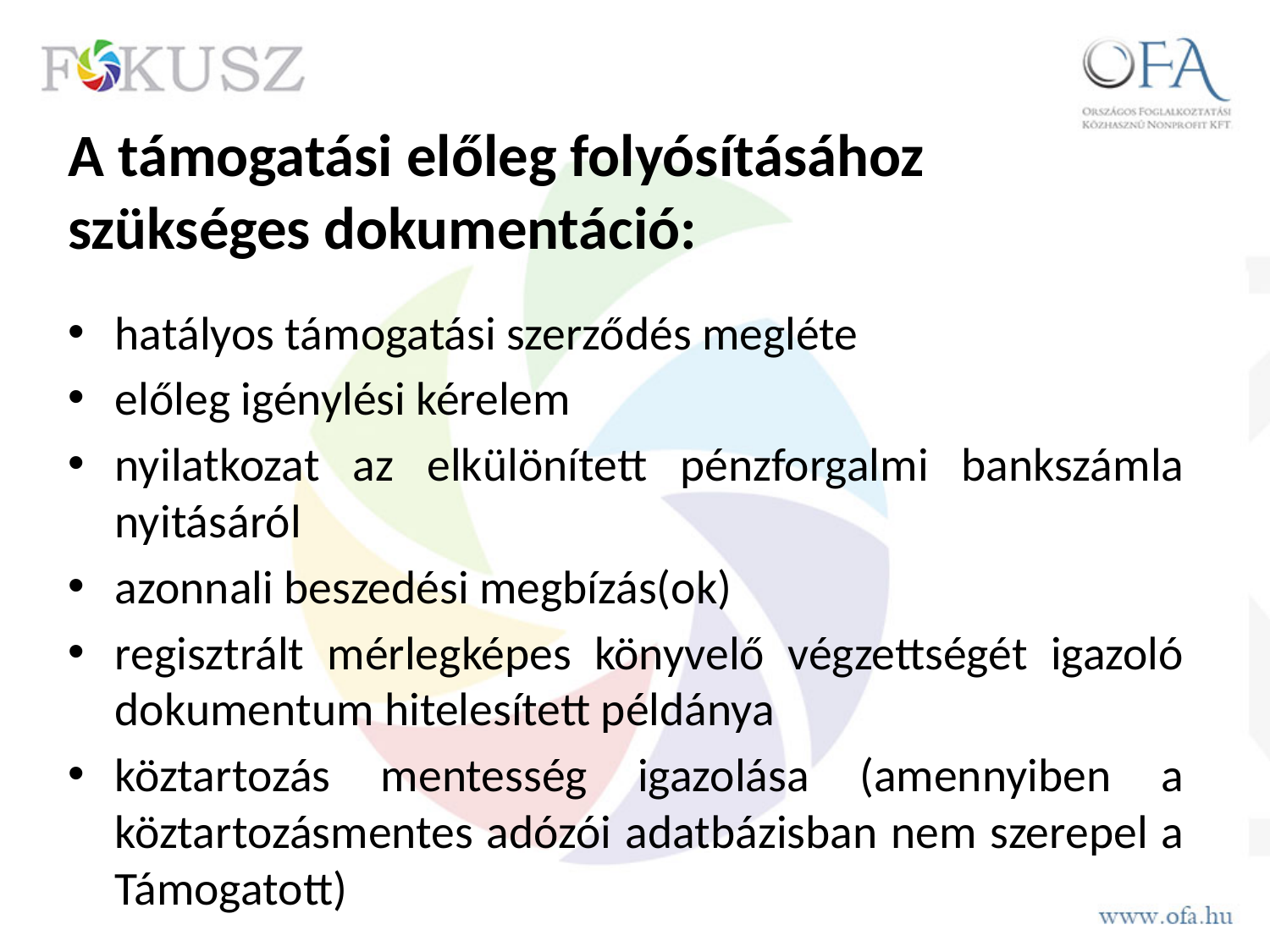

# A támogatási előleg folyósításához szükséges dokumentáció:
hatályos támogatási szerződés megléte
előleg igénylési kérelem
nyilatkozat az elkülönített pénzforgalmi bankszámla nyitásáról
azonnali beszedési megbízás(ok)
regisztrált mérlegképes könyvelő végzettségét igazoló dokumentum hitelesített példánya
köztartozás mentesség igazolása (amennyiben a köztartozásmentes adózói adatbázisban nem szerepel a Támogatott)